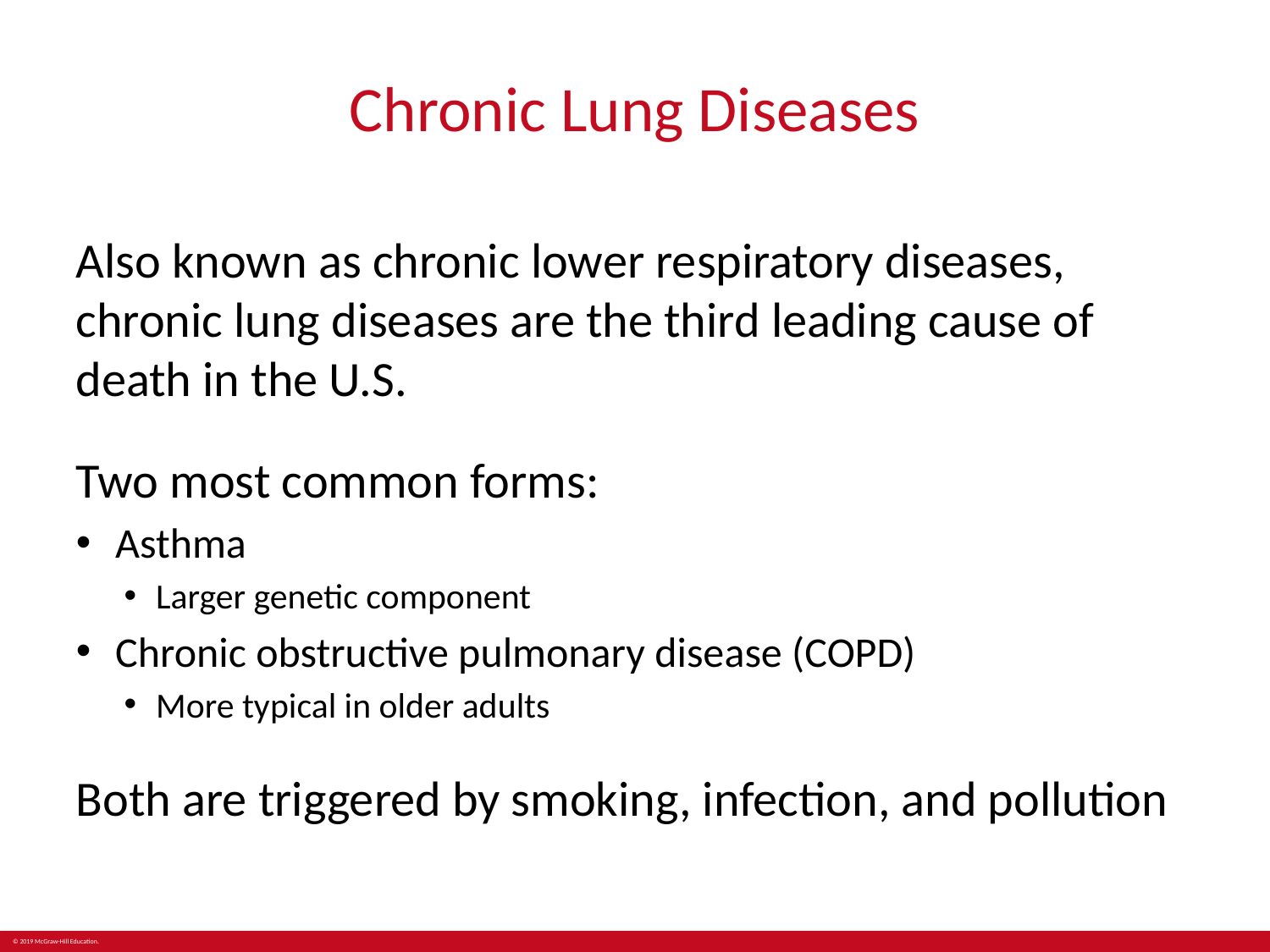

# Chronic Lung Diseases
Also known as chronic lower respiratory diseases, chronic lung diseases are the third leading cause of death in the U.S.
Two most common forms:
Asthma
Larger genetic component
Chronic obstructive pulmonary disease (COPD)
More typical in older adults
Both are triggered by smoking, infection, and pollution